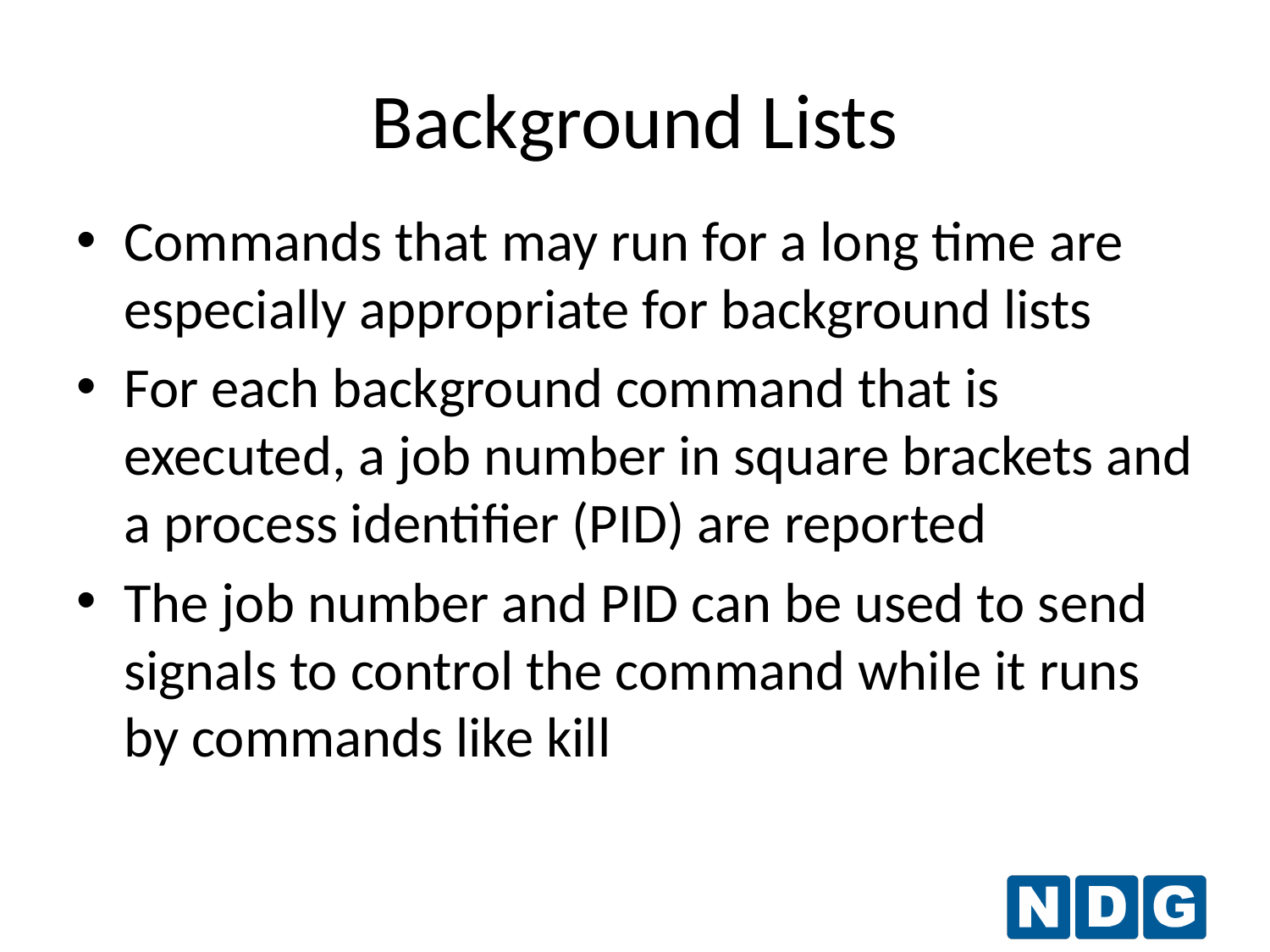

Background Lists
Commands that may run for a long time are especially appropriate for background lists
For each background command that is executed, a job number in square brackets and a process identifier (PID) are reported
The job number and PID can be used to send signals to control the command while it runs by commands like kill